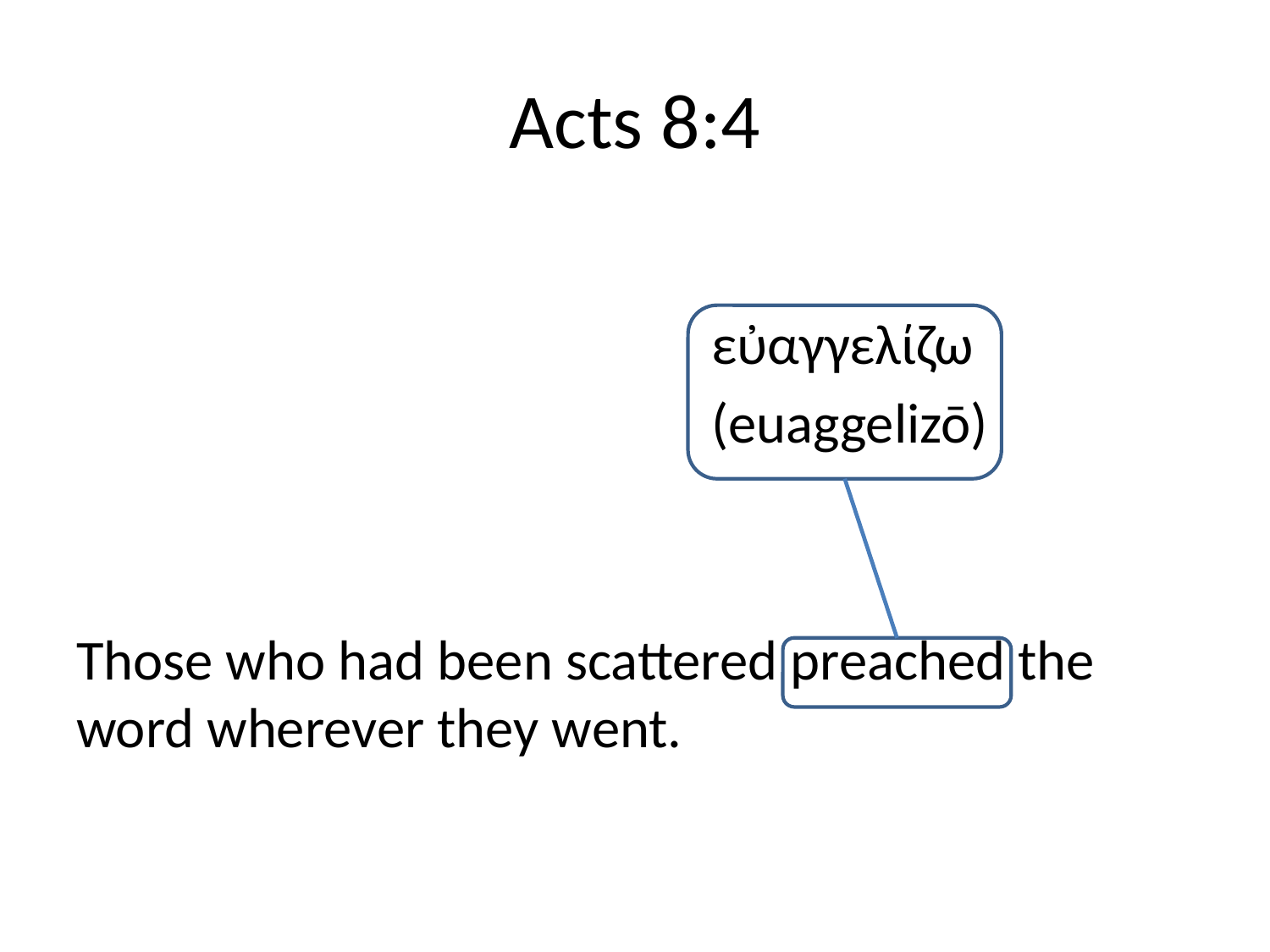

# Acts 8:4

					εὐαγγελίζω
					(euaggelizō)

Those who had been scattered preached the word wherever they went.